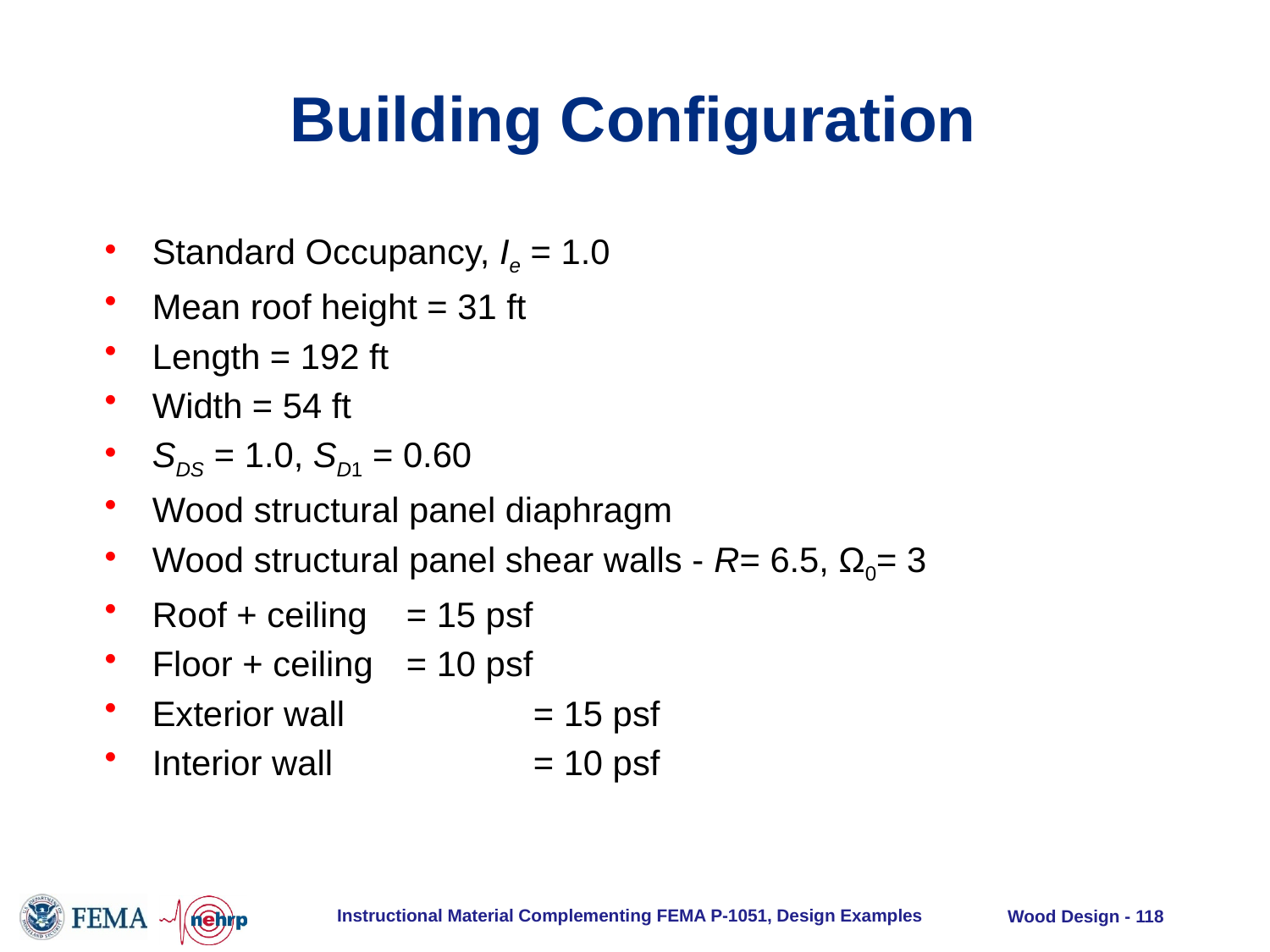

# Building Configuration
Standard Occupancy, Ie = 1.0
Mean roof height = 31 ft
Length = 192 ft
Width = 54 ft
SDS = 1.0, SD1 = 0.60
Wood structural panel diaphragm
Wood structural panel shear walls - R= 6.5, Ω0= 3
Roof + ceiling	= 15 psf
Floor + ceiling	= 10 psf
Exterior wall		= 15 psf
Interior wall		= 10 psf